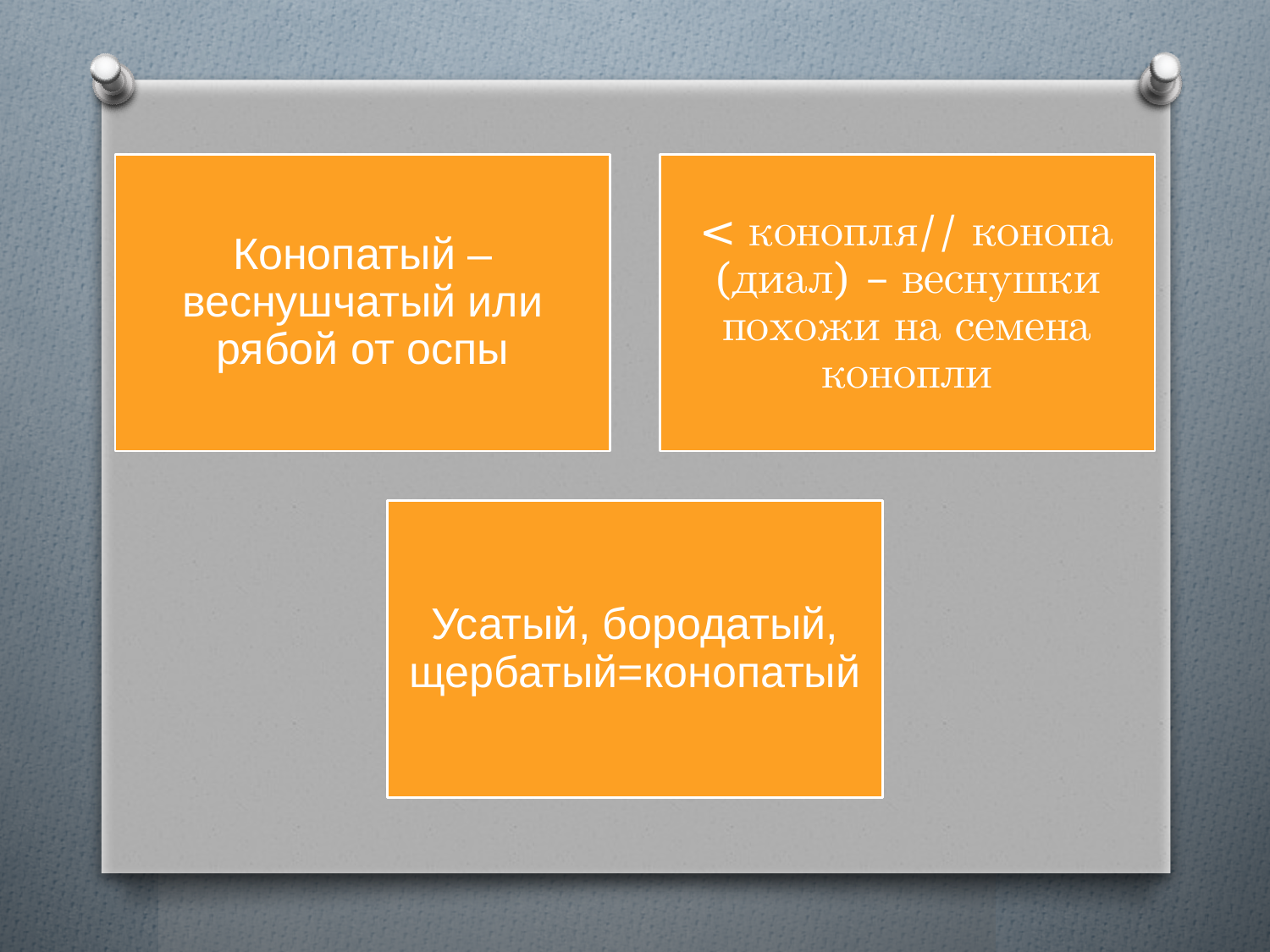

Конопатый – веснушчатый или рябой от оспы
< конопля// конопа (диал) – веснушки похожи на семена конопли
Усатый, бородатый, щербатый=конопатый